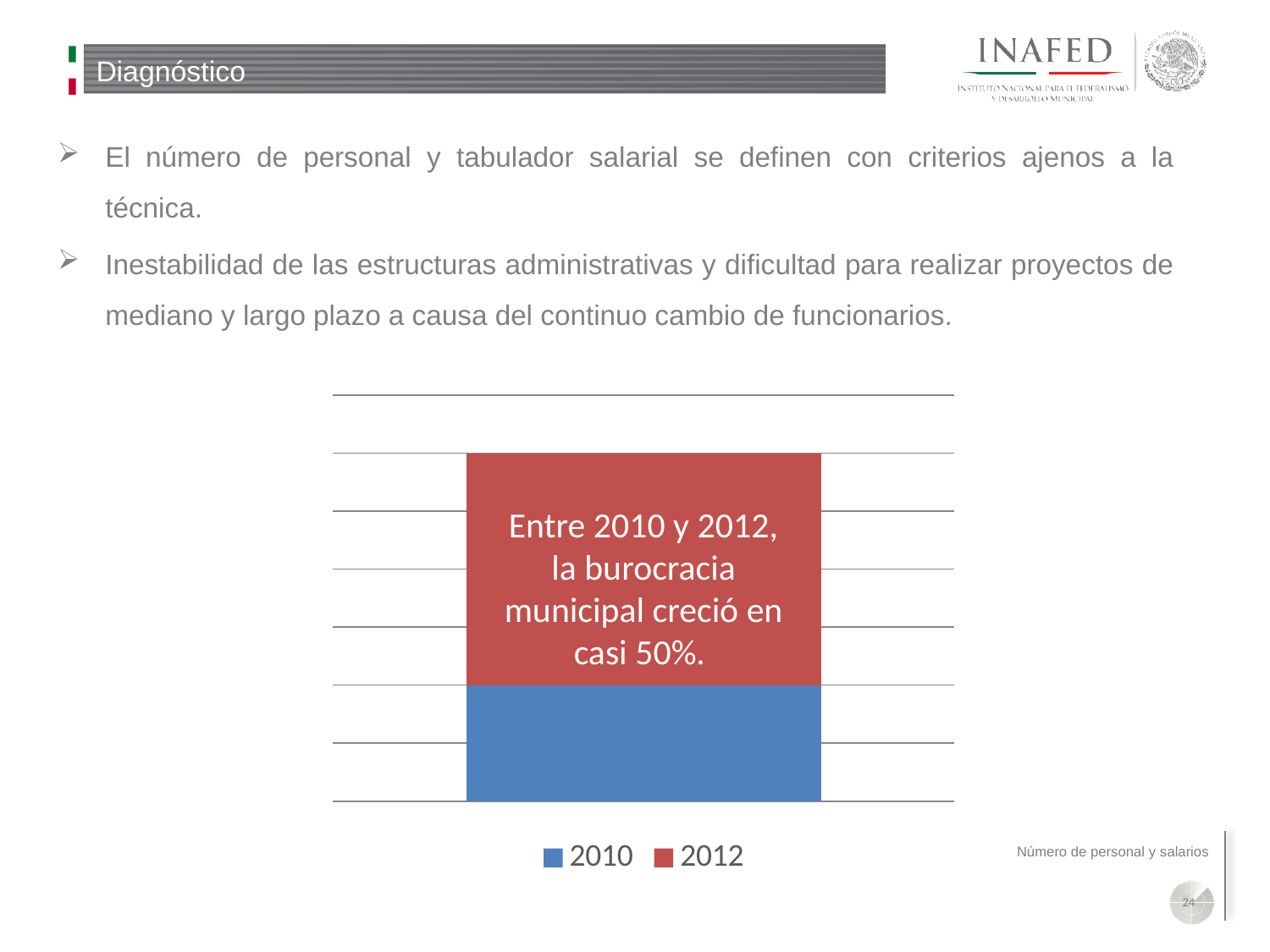

# Diagnóstico
El número de personal y tabulador salarial se definen con criterios ajenos a la técnica.
Inestabilidad de las estructuras administrativas y dificultad para realizar proyectos de mediano y largo plazo a causa del continuo cambio de funcionarios.

### Chart

| Category | 2010 | 2012 |
|---|---|---|
| Categoría 1 | 1.0 | 2.0 |
Entre 2010 y 2012, la burocracia municipal creció en casi 50%.
24